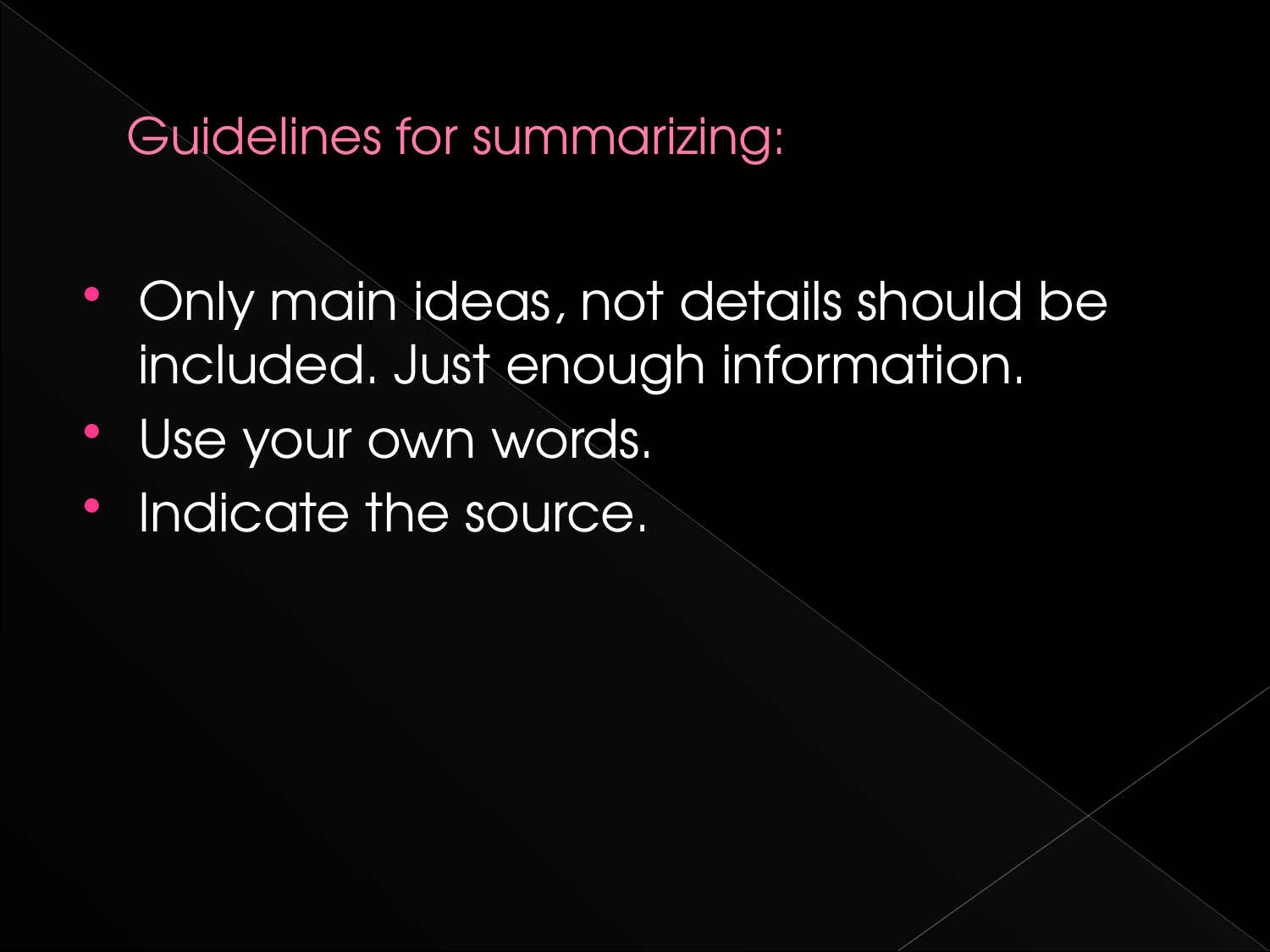

# Guidelines for summarizing:
Only main ideas, not details should be included. Just enough information.
Use your own words.
Indicate the source.